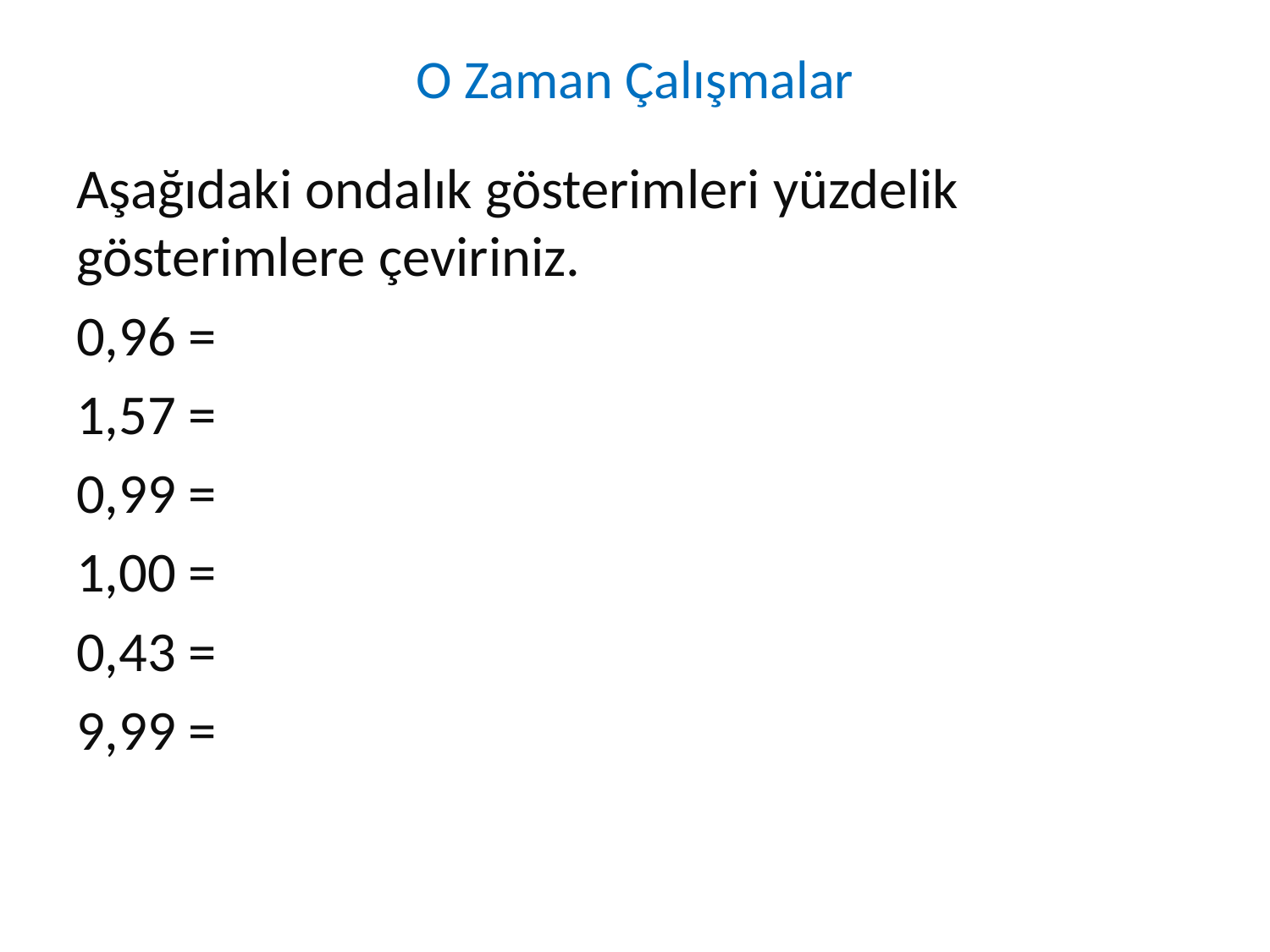

# O Zaman Çalışmalar
Aşağıdaki ondalık gösterimleri yüzdelik gösterimlere çeviriniz.
0,96 =
1,57 =
0,99 =
1,00 =
0,43 =
9,99 =